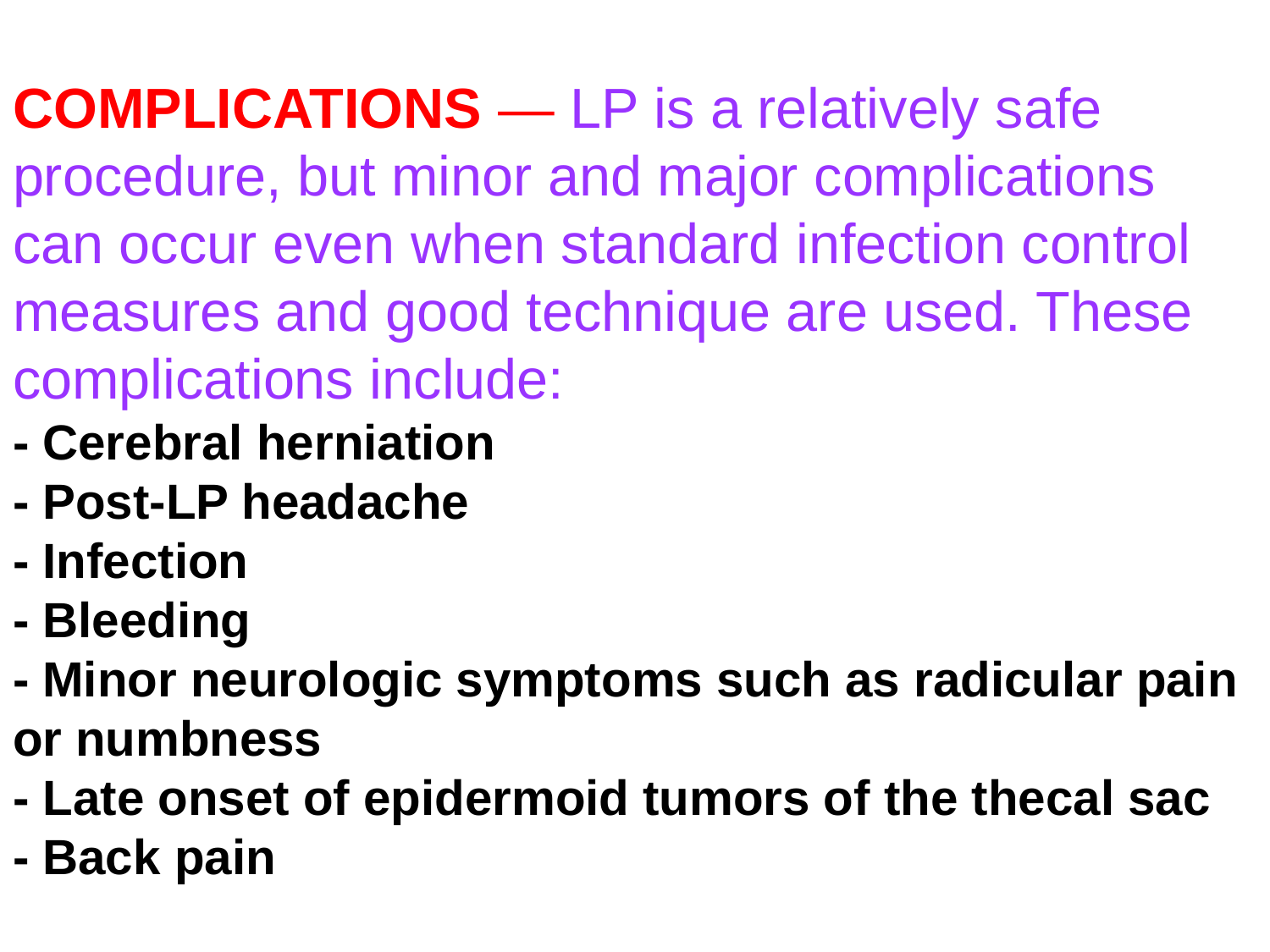

# COMPLICATIONS — LP is a relatively safe procedure, but minor and major complications can occur even when standard infection control measures and good technique are used. These complications include: - Cerebral herniation - Post-LP headache - Infection - Bleeding - Minor neurologic symptoms such as radicular pain or numbness - Late onset of epidermoid tumors of the thecal sac - Back pain